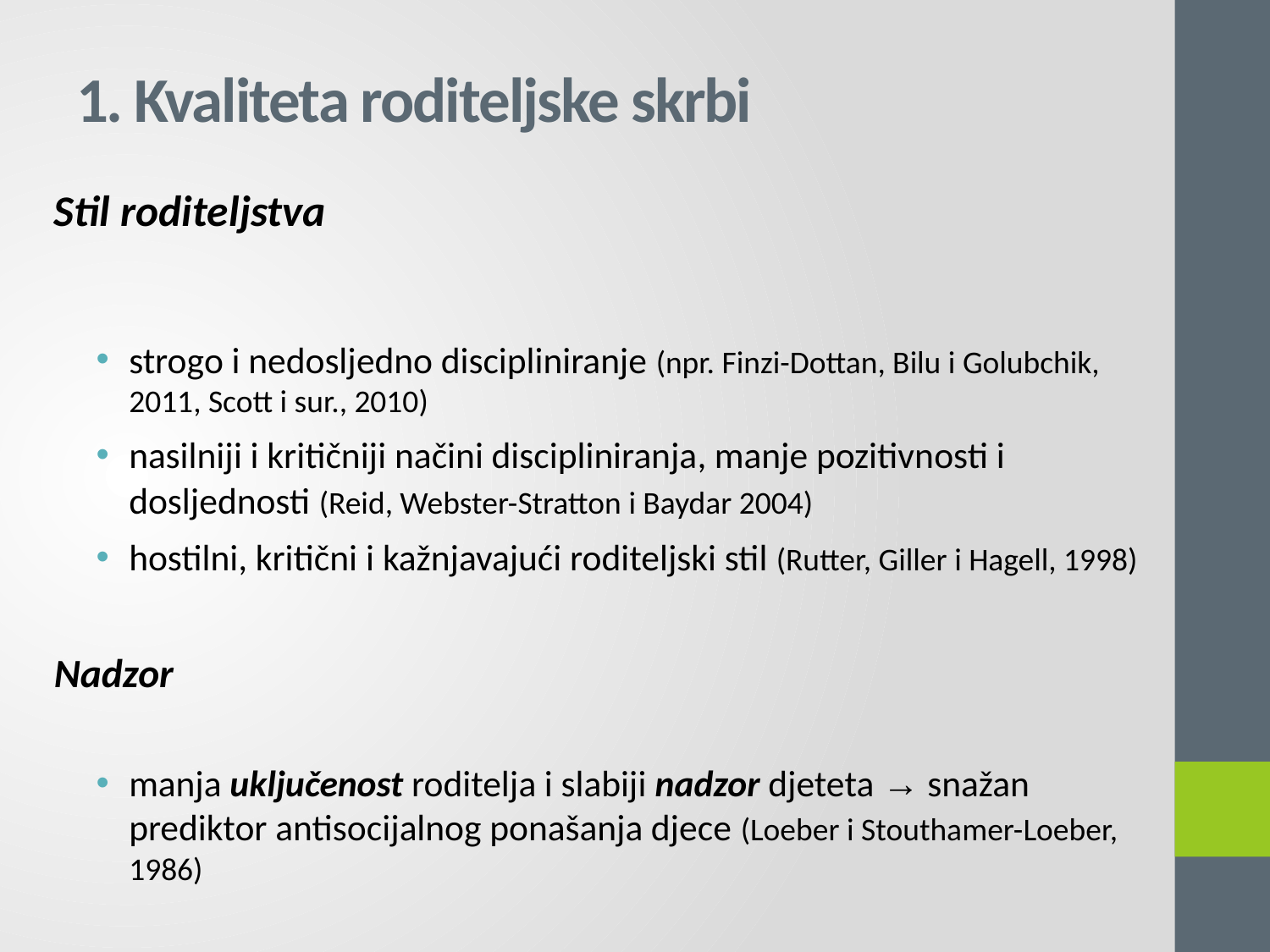

# 1. Kvaliteta roditeljske skrbi
Stil roditeljstva

strogo i nedosljedno discipliniranje (npr. Finzi-Dottan, Bilu i Golubchik, 2011, Scott i sur., 2010)
nasilniji i kritičniji načini discipliniranja, manje pozitivnosti i dosljednosti (Reid, Webster-Stratton i Baydar 2004)
hostilni, kritični i kažnjavajući roditeljski stil (Rutter, Giller i Hagell, 1998)

Nadzor

manja uključenost roditelja i slabiji nadzor djeteta → snažan prediktor antisocijalnog ponašanja djece (Loeber i Stouthamer-Loeber, 1986)